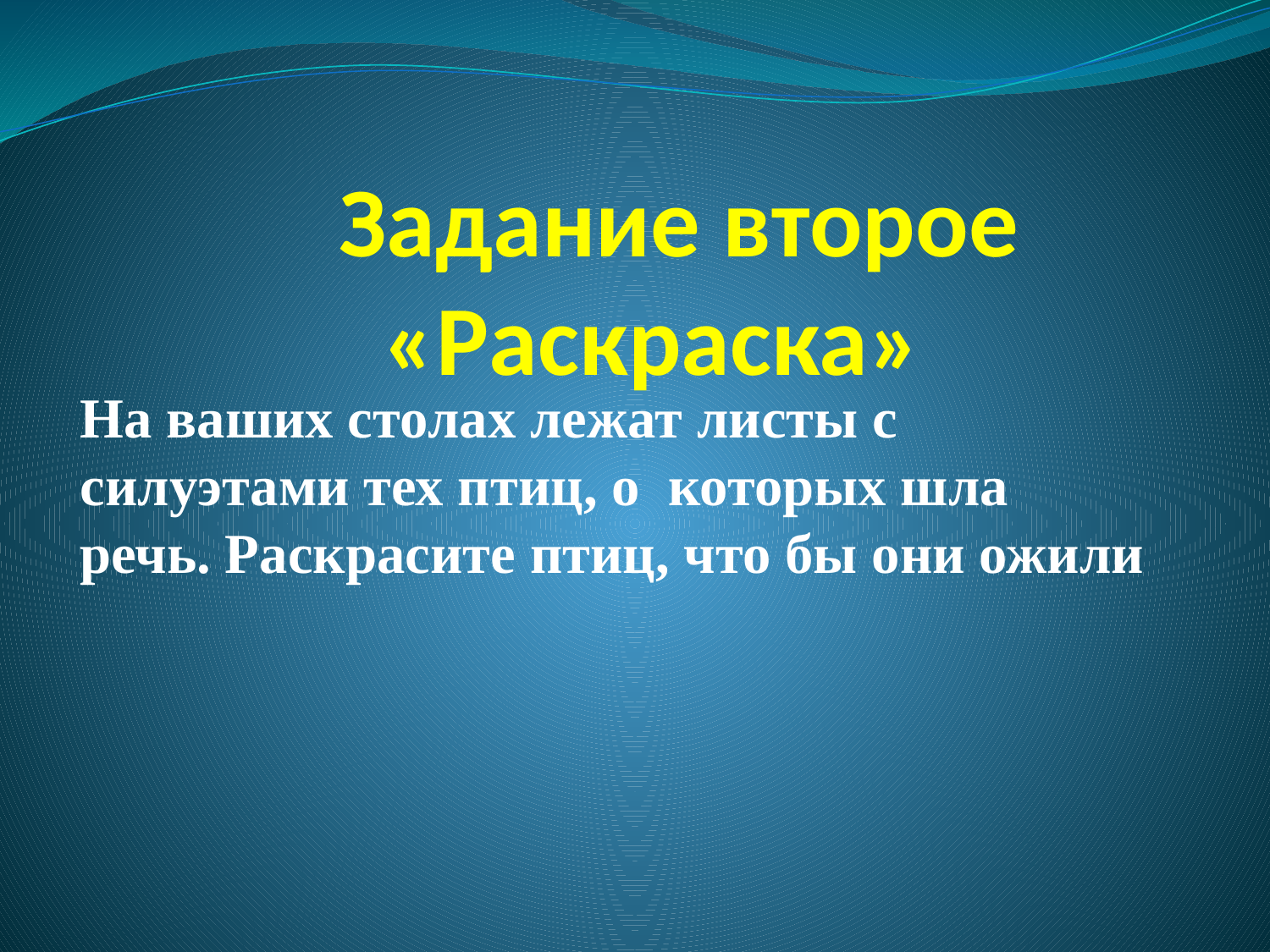

# Задание второе «Раскраска»
На ваших столах лежат листы с силуэтами тех птиц, о  которых шла речь. Раскрасите птиц, что бы они ожили